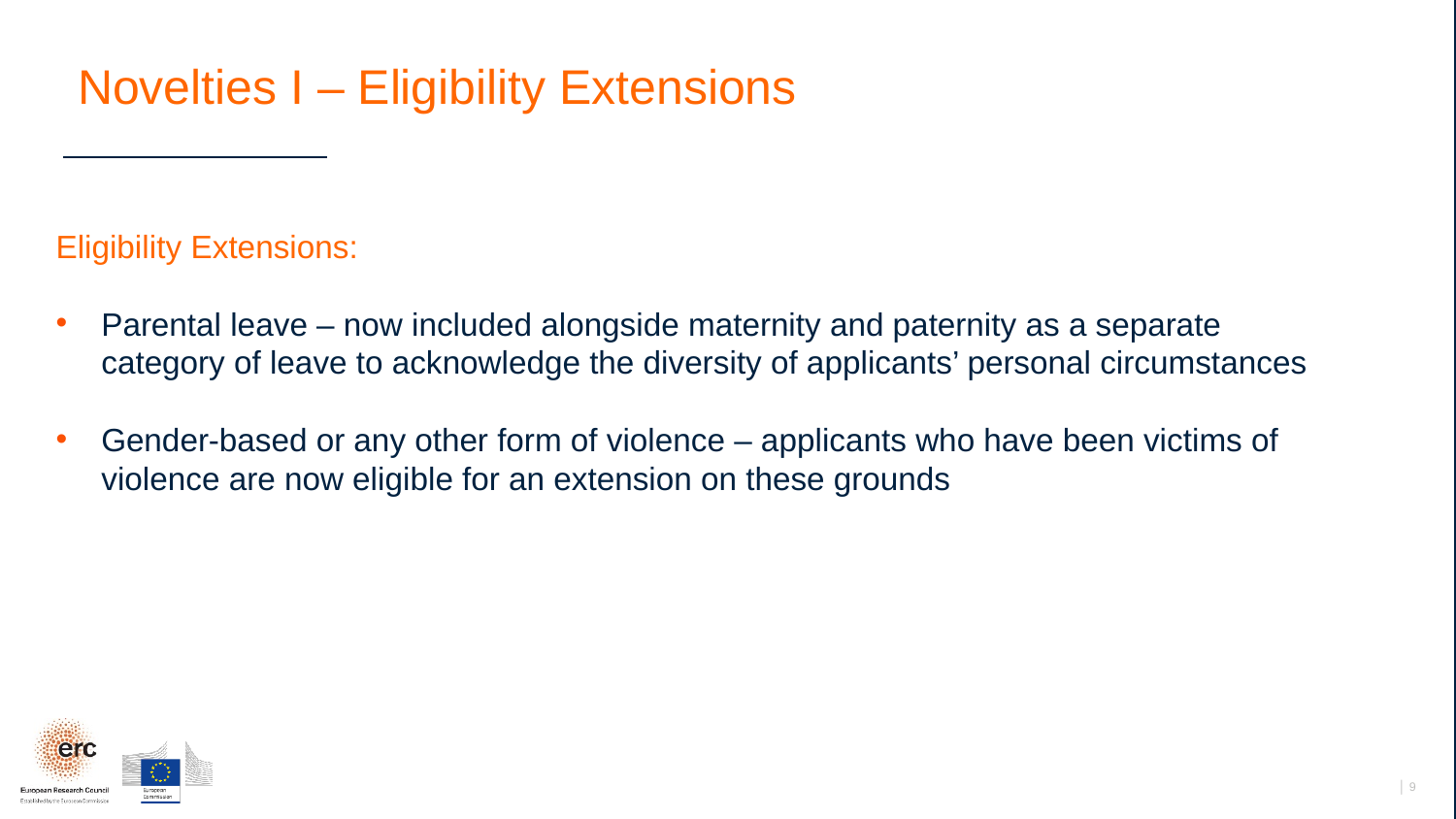

Novelties I – Eligibility Extensions

Eligibility Extensions:

Parental leave – now included alongside maternity and paternity as a separate category of leave to acknowledge the diversity of applicants’ personal circumstances

Gender-based or any other form of violence – applicants who have been victims of violence are now eligible for an extension on these grounds
│ 9